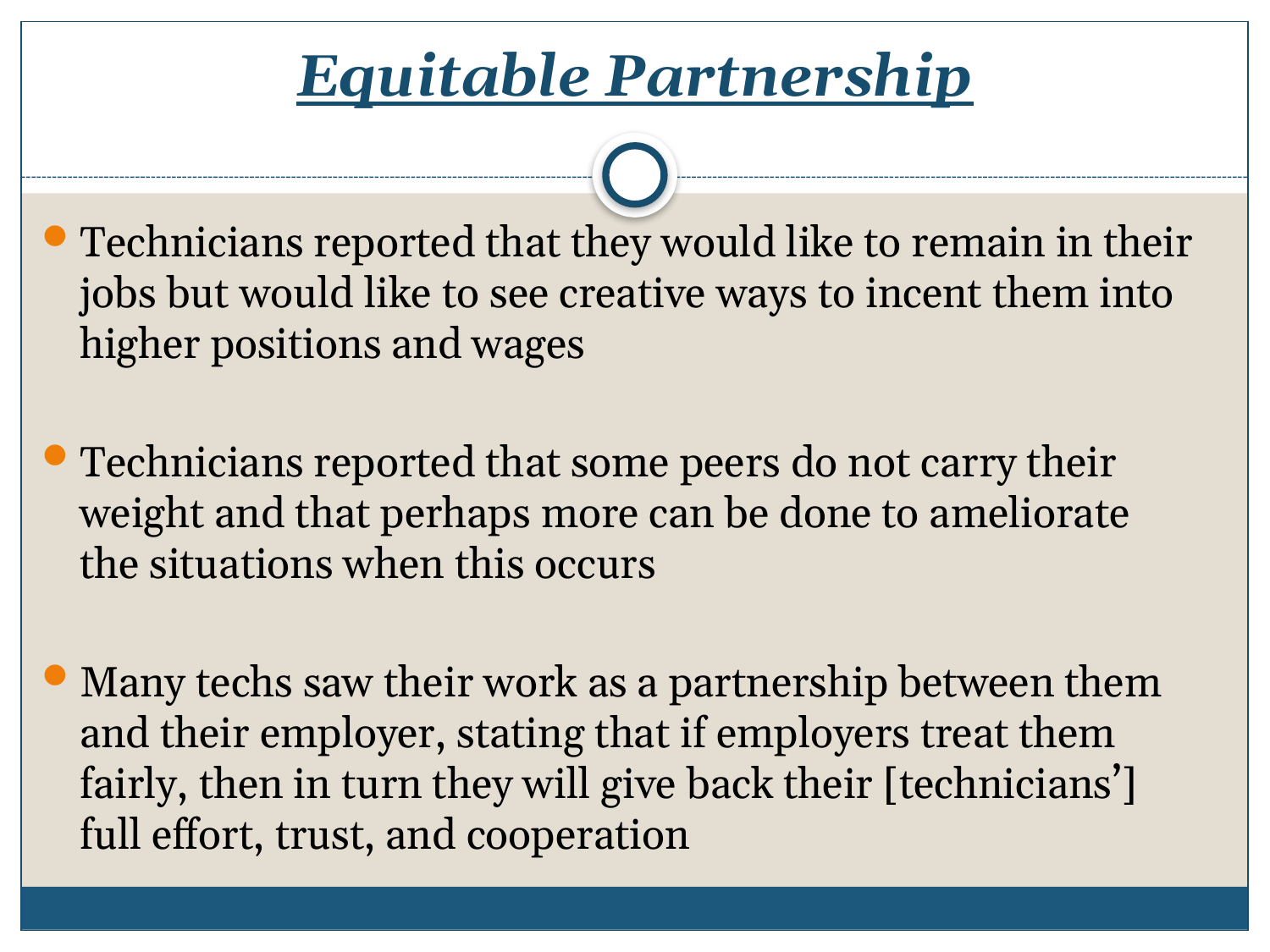

# Equitable Partnership
Technicians reported that they would like to remain in their jobs but would like to see creative ways to incent them into higher positions and wages

Technicians reported that some peers do not carry their weight and that perhaps more can be done to ameliorate the situations when this occurs

Many techs saw their work as a partnership between them and their employer, stating that if employers treat them fairly, then in turn they will give back their [technicians’] full effort, trust, and cooperation